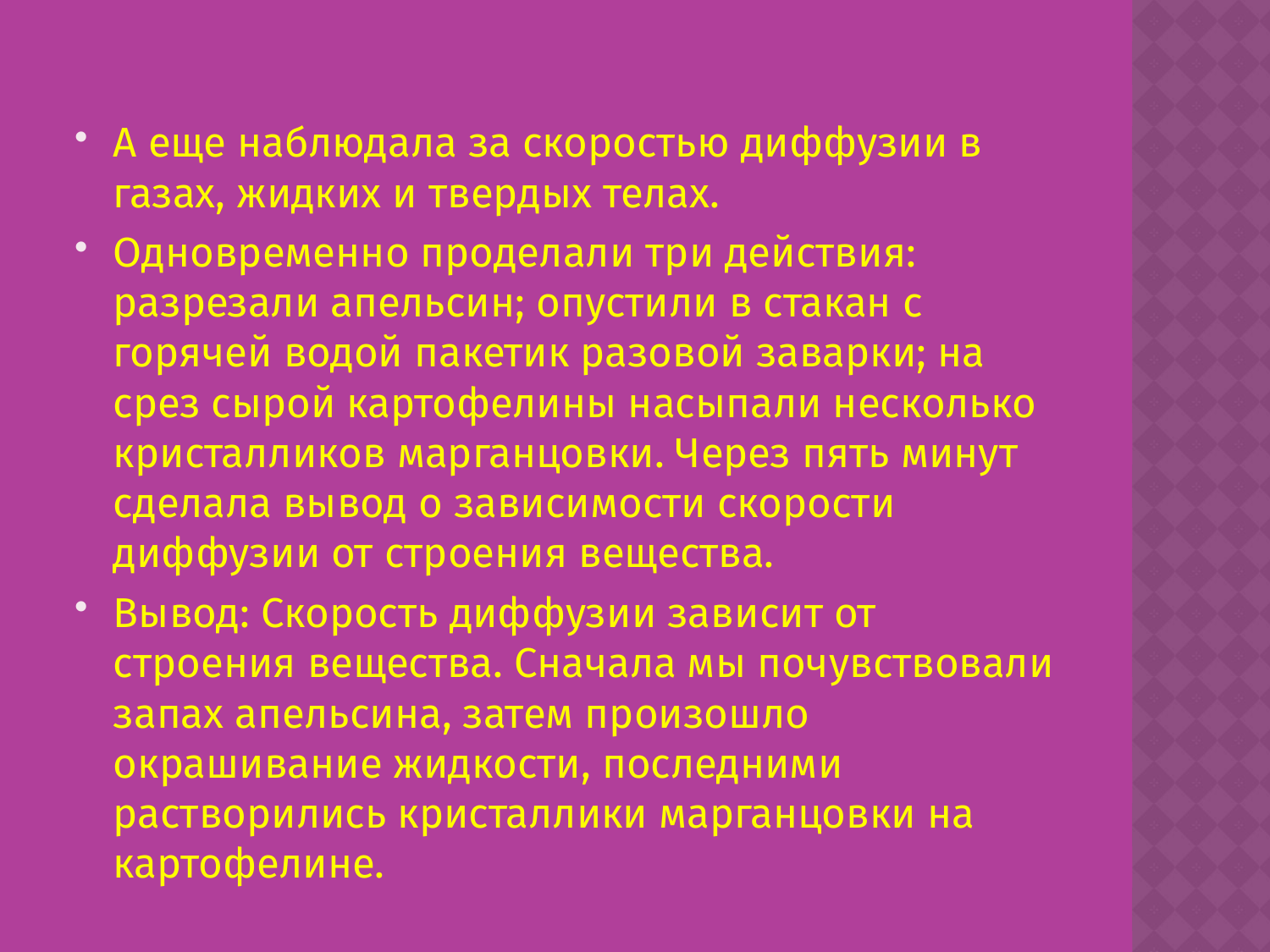

#
А еще наблюдала за скоростью диффузии в газах, жидких и твердых телах.
Одновременно проделали три действия: разрезали апельсин; опустили в стакан с горячей водой пакетик разовой заварки; на срез сырой картофелины насыпали несколько кристалликов марганцовки. Через пять минут сделала вывод о зависимости скорости диффузии от строения вещества.
Вывод: Скорость диффузии зависит от строения вещества. Сначала мы почувствовали запах апельсина, затем произошло окрашивание жидкости, последними растворились кристаллики марганцовки на картофелине.